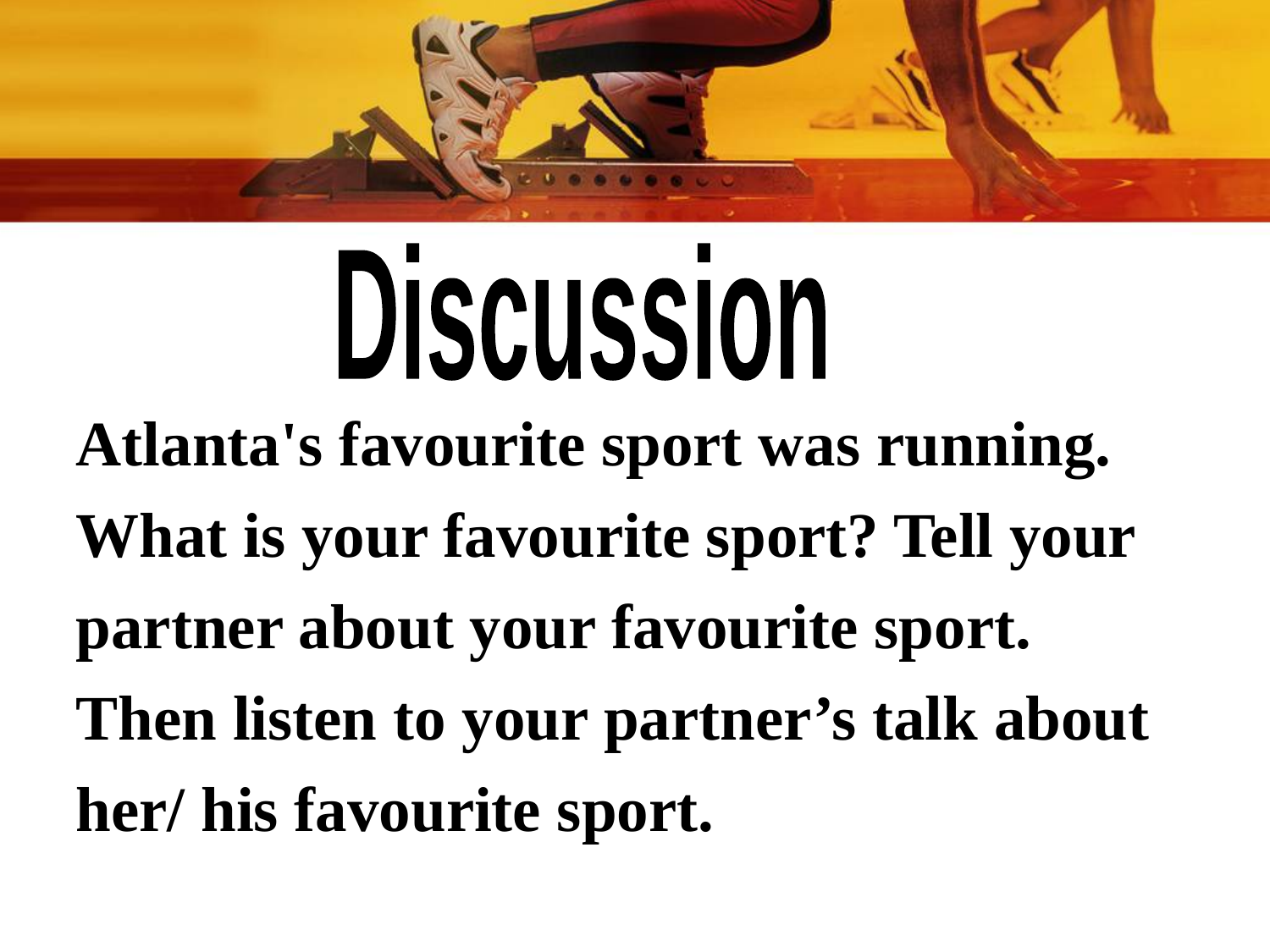

Discussion
Atlanta's favourite sport was running. What is your favourite sport? Tell your partner about your favourite sport. Then listen to your partner’s talk about her/ his favourite sport.